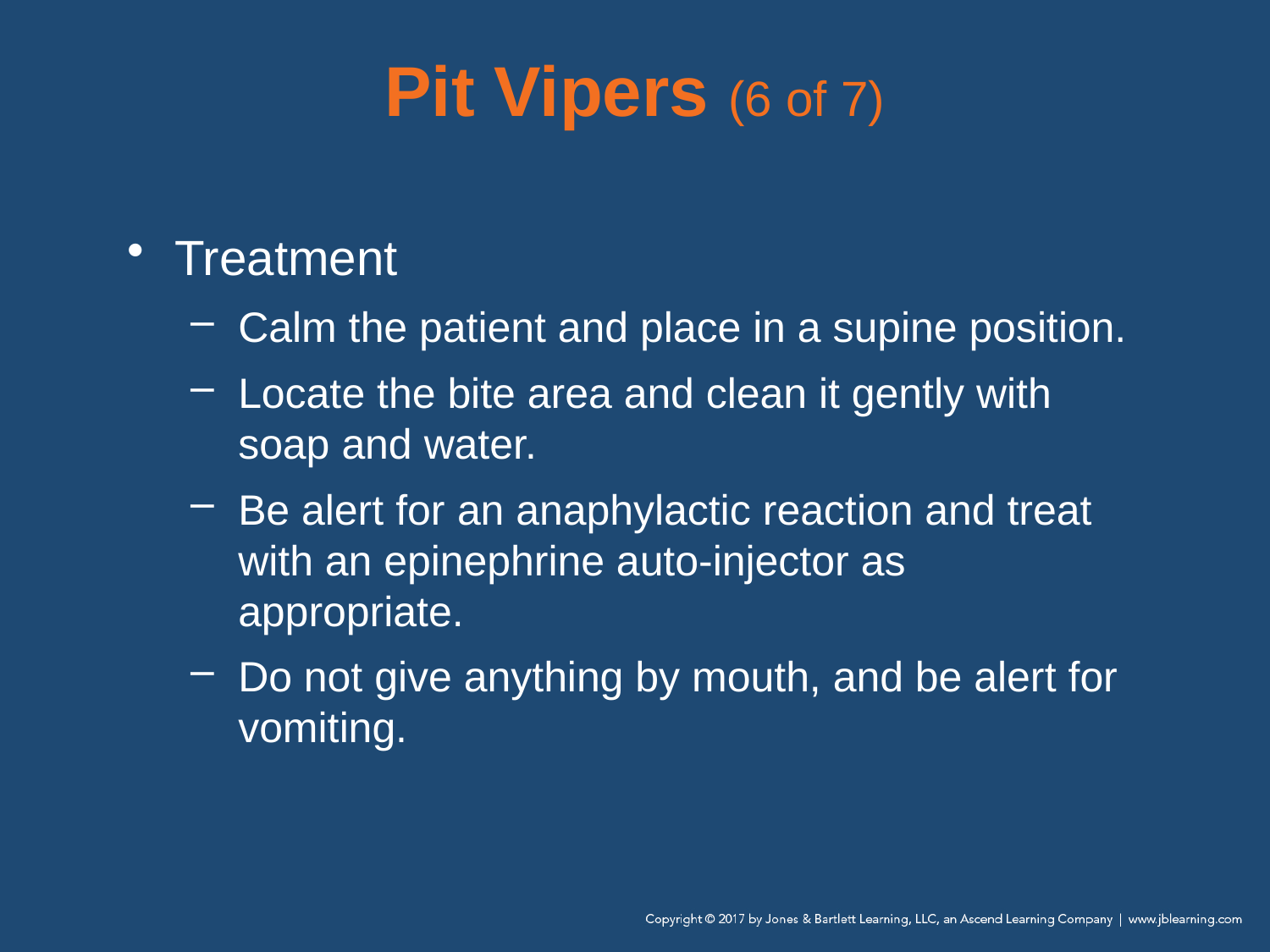

# Pit Vipers (6 of 7)
Treatment
Calm the patient and place in a supine position.
Locate the bite area and clean it gently with soap and water.
Be alert for an anaphylactic reaction and treat with an epinephrine auto-injector as appropriate.
Do not give anything by mouth, and be alert for vomiting.